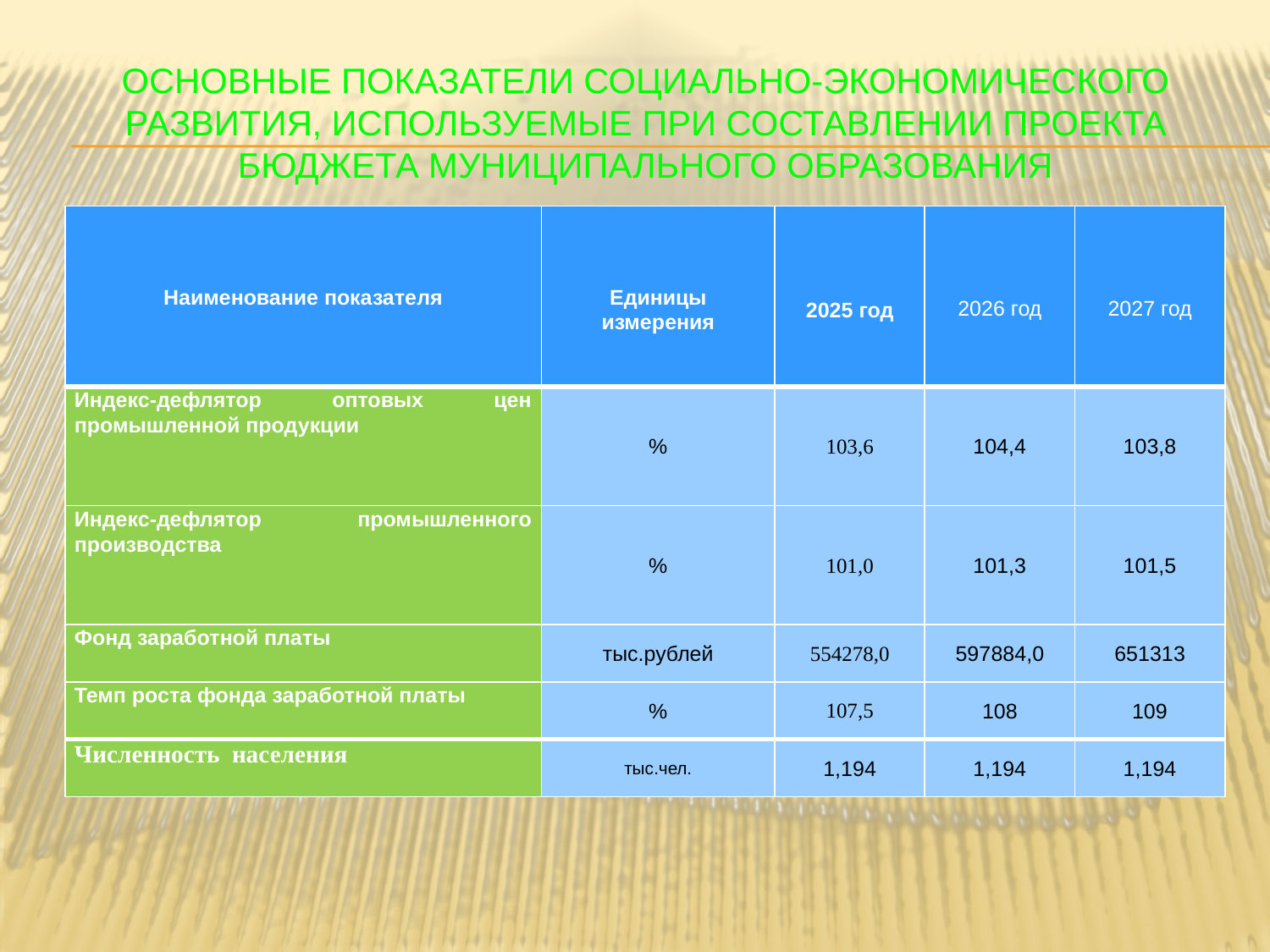

# Основные показатели социально-экономического развития, используемые при составлении проекта бюджета муниципального образования
| Наименование показателя | Единицы измерения | 2025 год | 2026 год | 2027 год |
| --- | --- | --- | --- | --- |
| Индекс-дефлятор оптовых цен промышленной продукции | % | 103,6 | 104,4 | 103,8 |
| Индекс-дефлятор промышленного производства | % | 101,0 | 101,3 | 101,5 |
| Фонд заработной платы | тыс.рублей | 554278,0 | 597884,0 | 651313 |
| Темп роста фонда заработной платы | % | 107,5 | 108 | 109 |
| Численность населения | тыс.чел. | 1,194 | 1,194 | 1,194 |